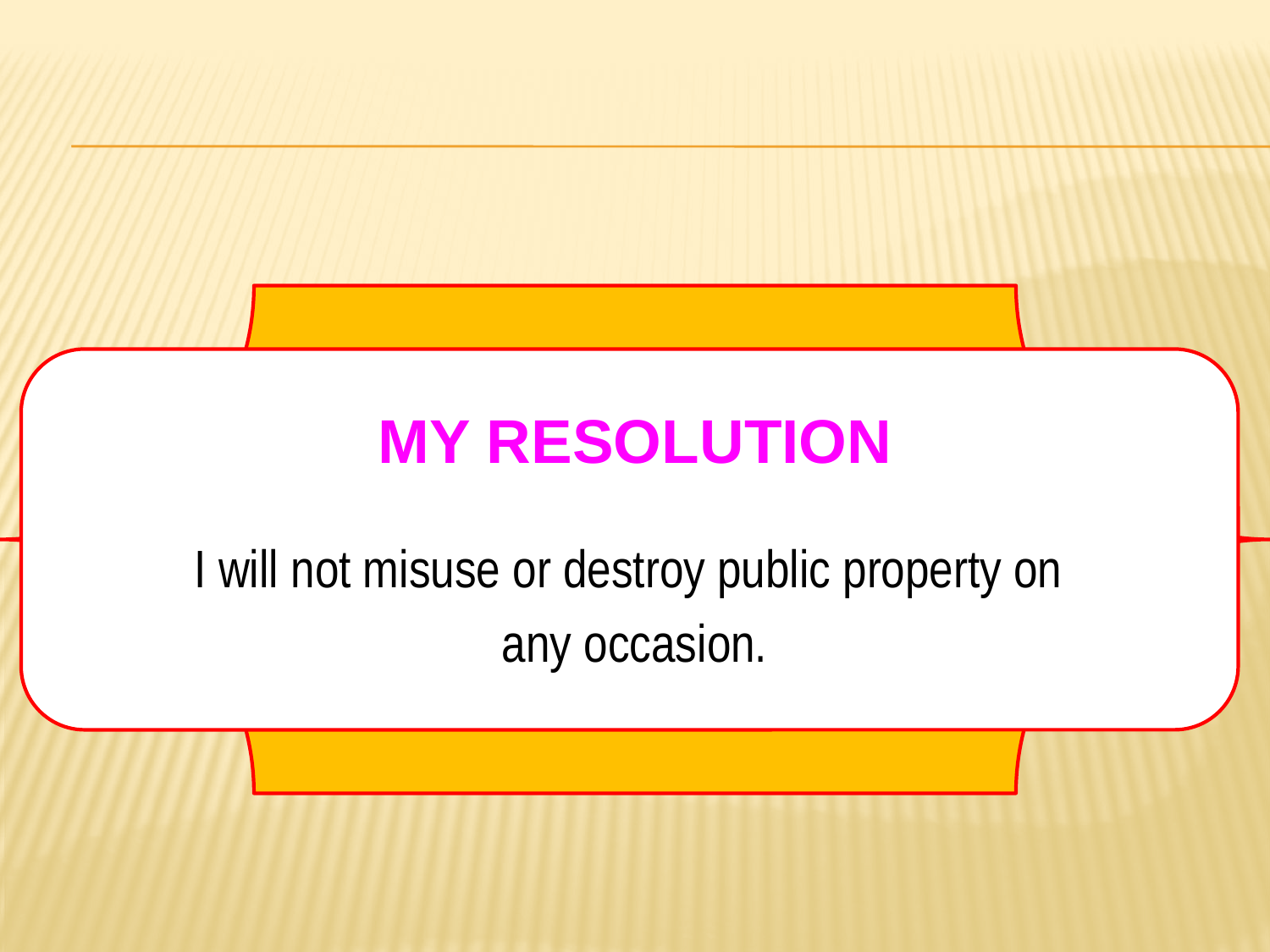

# MY resolution
I will not misuse or destroy public property on
any occasion.